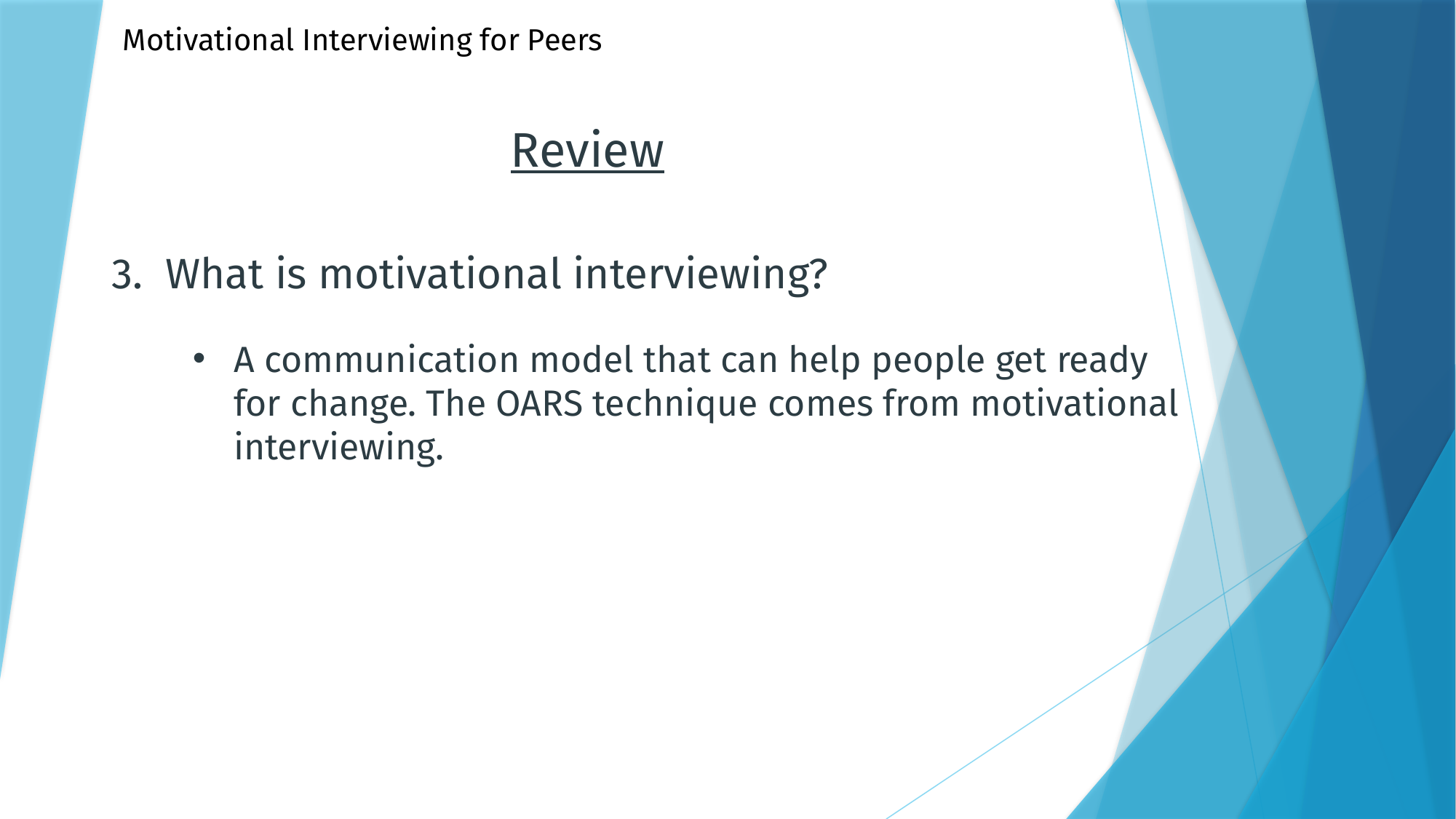

Motivational Interviewing for Peers
# Review
3.  What is motivational interviewing?
A communication model that can help people get ready for change. The OARS technique comes from motivational interviewing.